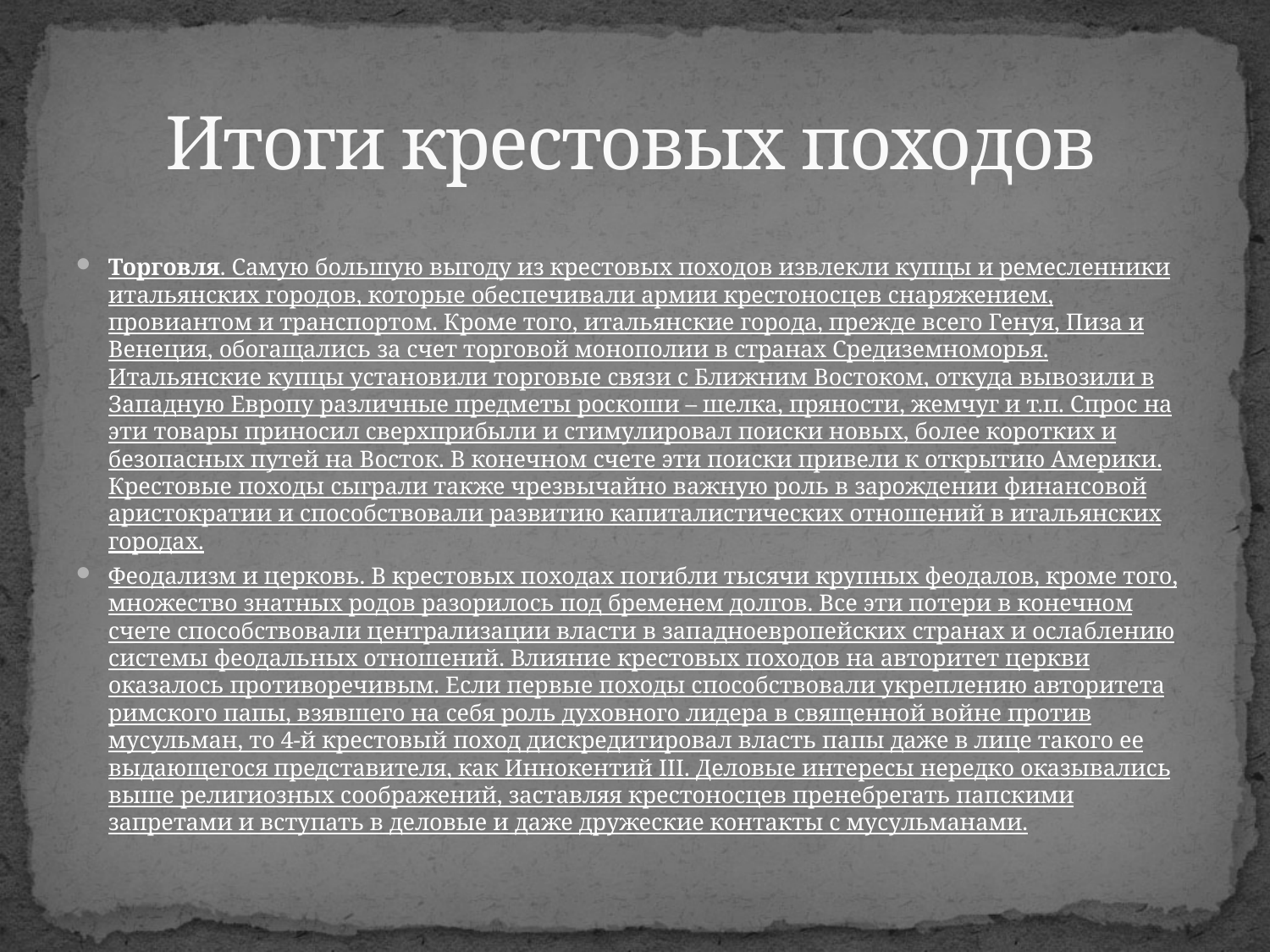

# Итоги крестовых походов

Торговля. Самую большую выгоду из крестовых походов извлекли купцы и ремесленники итальянских городов, которые обеспечивали армии крестоносцев снаряжением, провиантом и транспортом. Кроме того, итальянские города, прежде всего Генуя, Пиза и Венеция, обогащались за счет торговой монополии в странах Средиземноморья. Итальянские купцы установили торговые связи с Ближним Востоком, откуда вывозили в Западную Европу различные предметы роскоши – шелка, пряности, жемчуг и т.п. Спрос на эти товары приносил сверхприбыли и стимулировал поиски новых, более коротких и безопасных путей на Восток. В конечном счете эти поиски привели к открытию Америки. Крестовые походы сыграли также чрезвычайно важную роль в зарождении финансовой аристократии и способствовали развитию капиталистических отношений в итальянских городах.
Феодализм и церковь. В крестовых походах погибли тысячи крупных феодалов, кроме того, множество знатных родов разорилось под бременем долгов. Все эти потери в конечном счете способствовали централизации власти в западноевропейских странах и ослаблению системы феодальных отношений. Влияние крестовых походов на авторитет церкви оказалось противоречивым. Если первые походы способствовали укреплению авторитета римского папы, взявшего на себя роль духовного лидера в священной войне против мусульман, то 4-й крестовый поход дискредитировал власть папы даже в лице такого ее выдающегося представителя, как Иннокентий III. Деловые интересы нередко оказывались выше религиозных соображений, заставляя крестоносцев пренебрегать папскими запретами и вступать в деловые и даже дружеские контакты с мусульманами.